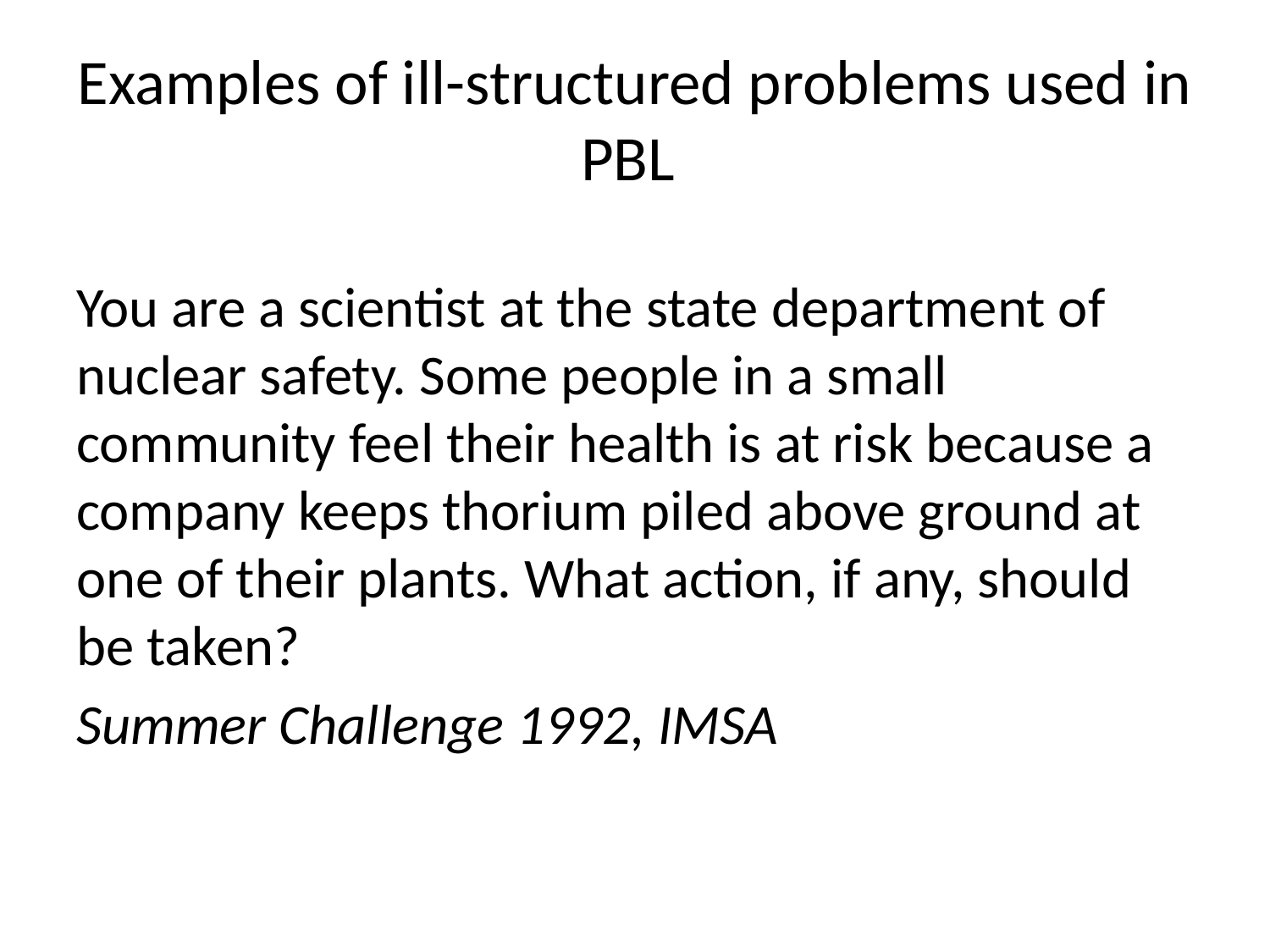

# Examples of ill-structured problems used in PBL
You are a scientist at the state department of nuclear safety. Some people in a small community feel their health is at risk because a company keeps thorium piled above ground at one of their plants. What action, if any, should be taken?
Summer Challenge 1992, IMSA